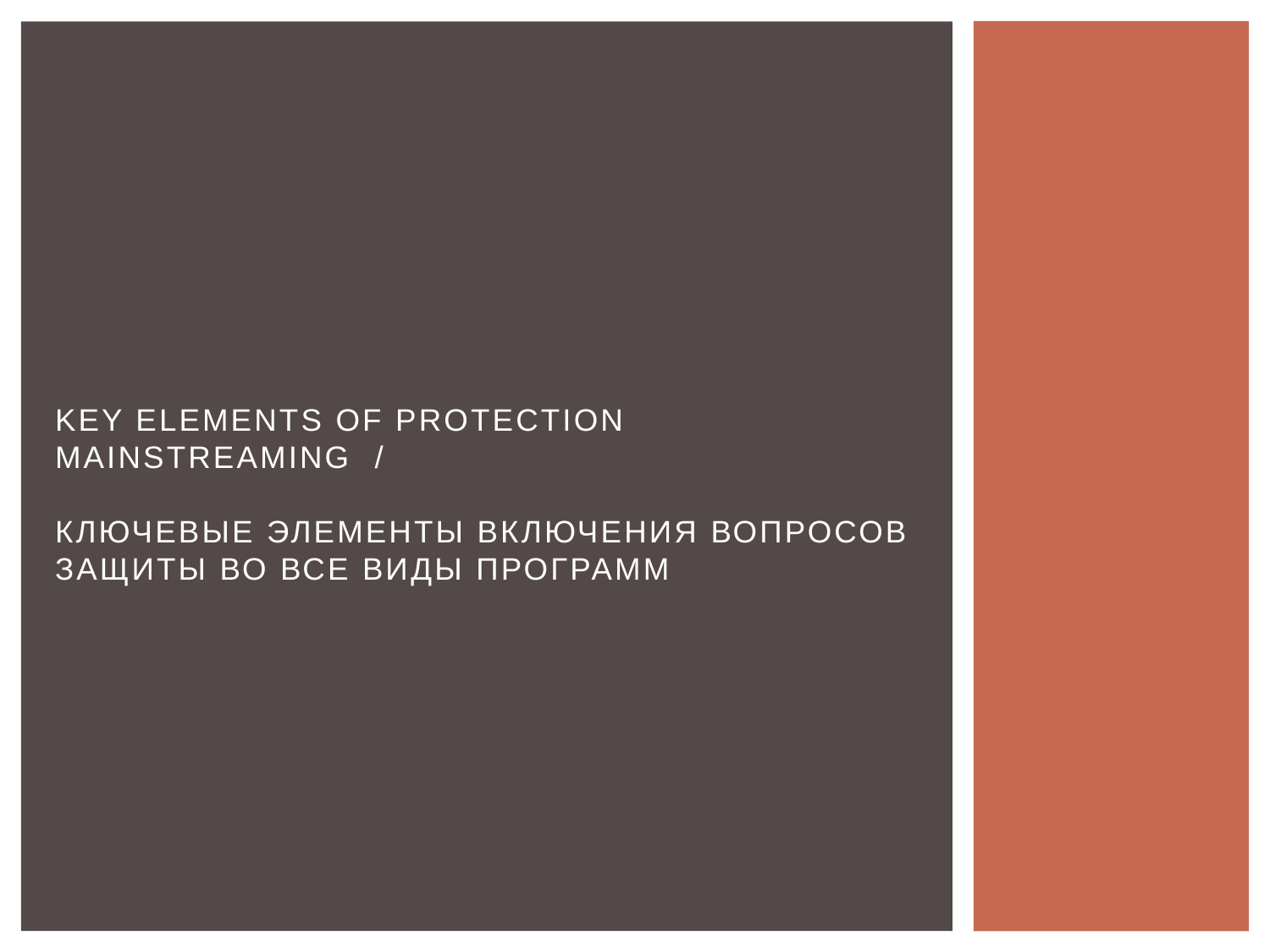

# Key elements of Protection Mainstreaming  / Ключевые элементы включения вопросов защиты во все виды программ